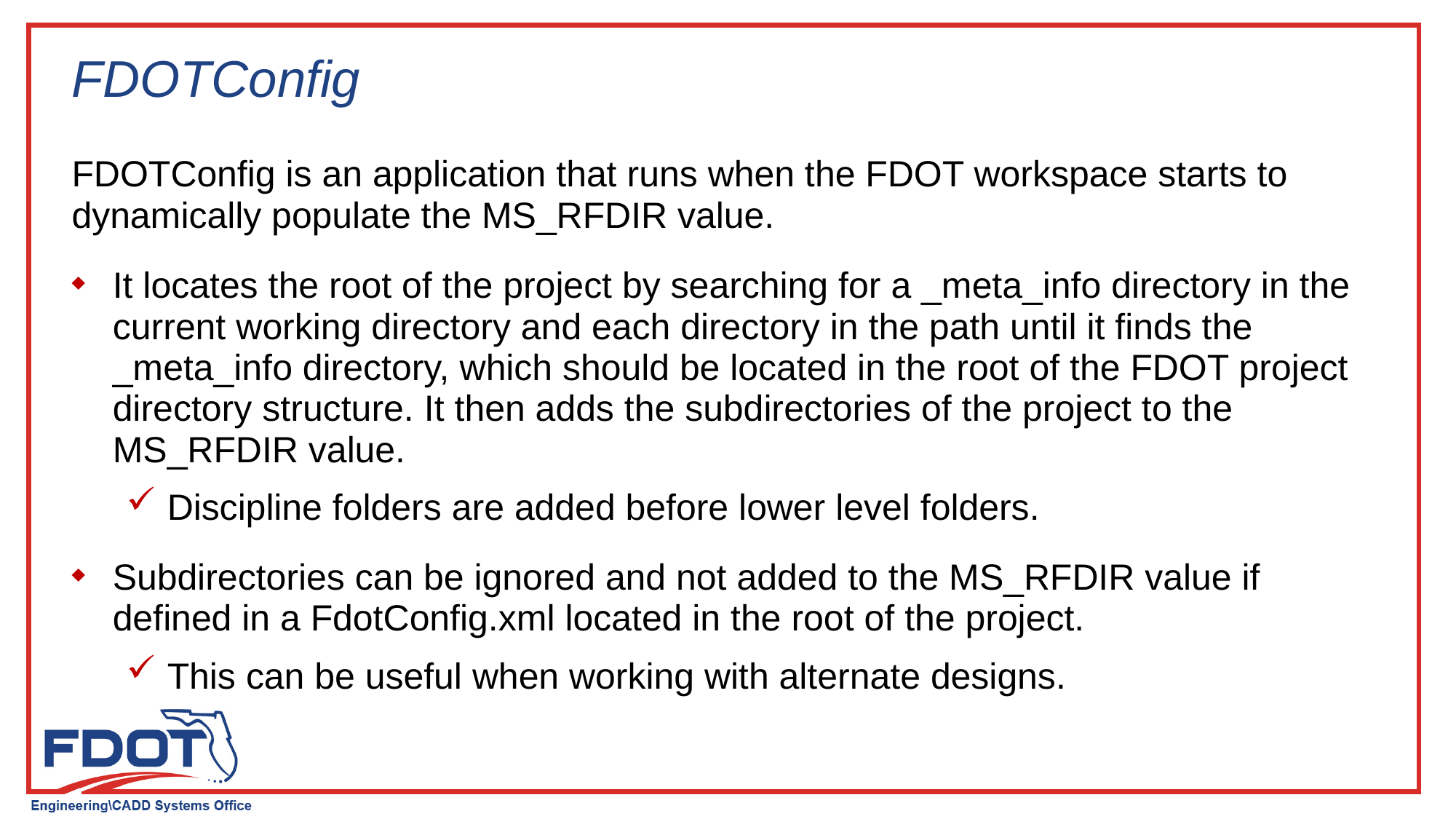

# FDOTConfig
FDOTConfig is an application that runs when the FDOT workspace starts to dynamically populate the MS_RFDIR value.
It locates the root of the project by searching for a _meta_info directory in the current working directory and each directory in the path until it finds the _meta_info directory, which should be located in the root of the FDOT project directory structure. It then adds the subdirectories of the project to the MS_RFDIR value.
Discipline folders are added before lower level folders.
Subdirectories can be ignored and not added to the MS_RFDIR value if defined in a FdotConfig.xml located in the root of the project.
This can be useful when working with alternate designs.